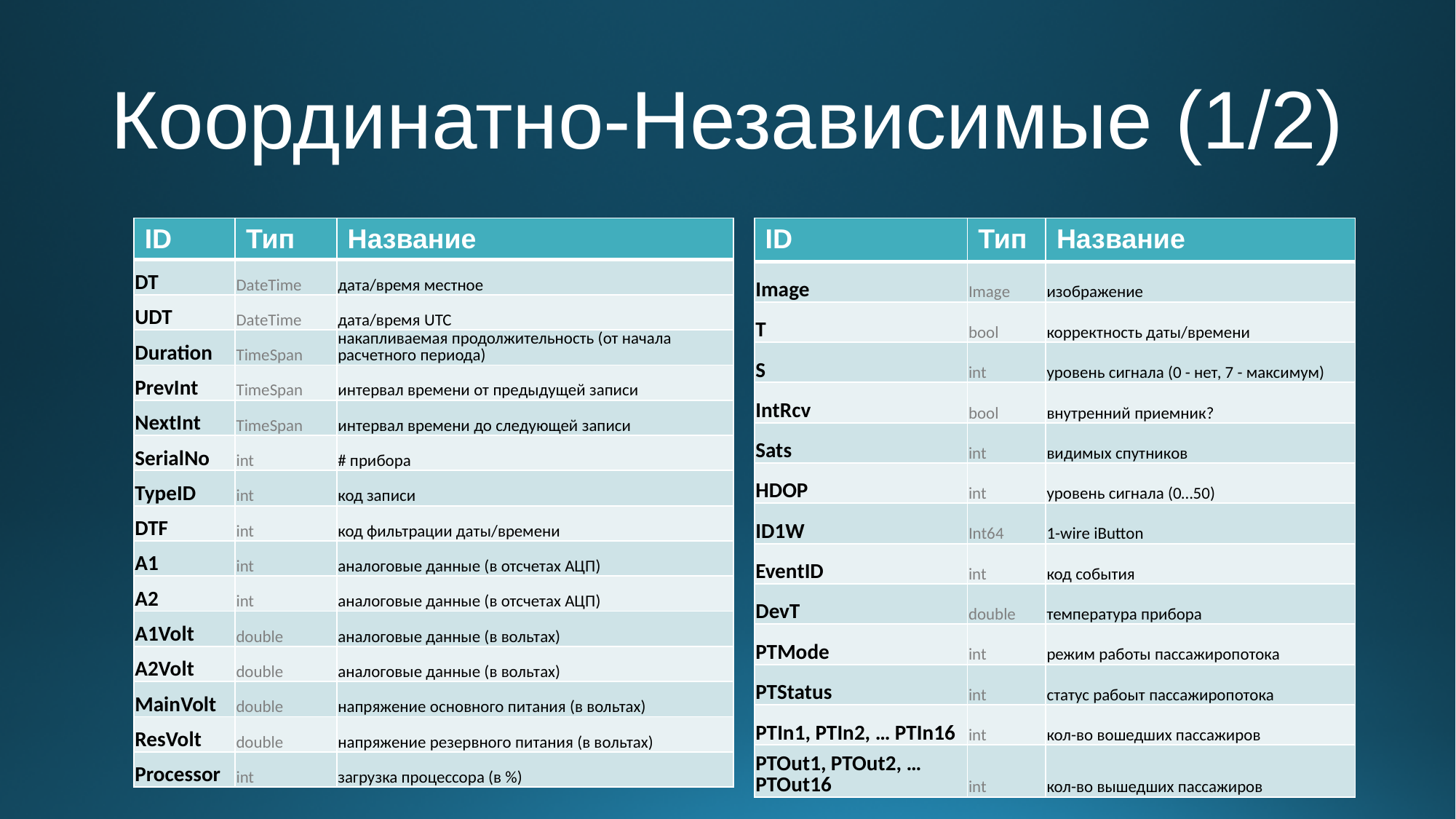

# Координатно-Независимые (1/2)
| ID | Тип | Название |
| --- | --- | --- |
| DT | DateTime | дата/время местное |
| UDT | DateTime | дата/время UTC |
| Duration | TimeSpan | накапливаемая продолжительность (от начала расчетного периода) |
| PrevInt | TimeSpan | интервал времени от предыдущей записи |
| NextInt | TimeSpan | интервал времени до следующей записи |
| SerialNo | int | # прибора |
| TypeID | int | код записи |
| DTF | int | код фильтрации даты/времени |
| A1 | int | аналоговые данные (в отсчетах АЦП) |
| A2 | int | аналоговые данные (в отсчетах АЦП) |
| A1Volt | double | аналоговые данные (в вольтах) |
| A2Volt | double | аналоговые данные (в вольтах) |
| MainVolt | double | напряжение основного питания (в вольтах) |
| ResVolt | double | напряжение резервного питания (в вольтах) |
| Processor | int | загрузка процессора (в %) |
| ID | Тип | Название |
| --- | --- | --- |
| Image | Image | изображение |
| T | bool | корректность даты/времени |
| S | int | уровень сигнала (0 - нет, 7 - максимум) |
| IntRcv | bool | внутренний приемник? |
| Sats | int | видимых спутников |
| HDOP | int | уровень сигнала (0…50) |
| ID1W | Int64 | 1-wire iButton |
| EventID | int | код события |
| DevT | double | температура прибора |
| PTMode | int | режим работы пассажиропотока |
| PTStatus | int | статус рабоыт пассажиропотока |
| PTIn1, PTIn2, … PTIn16 | int | кол-во вошедших пассажиров |
| PTOut1, PTOut2, … PTOut16 | int | кол-во вышедших пассажиров |